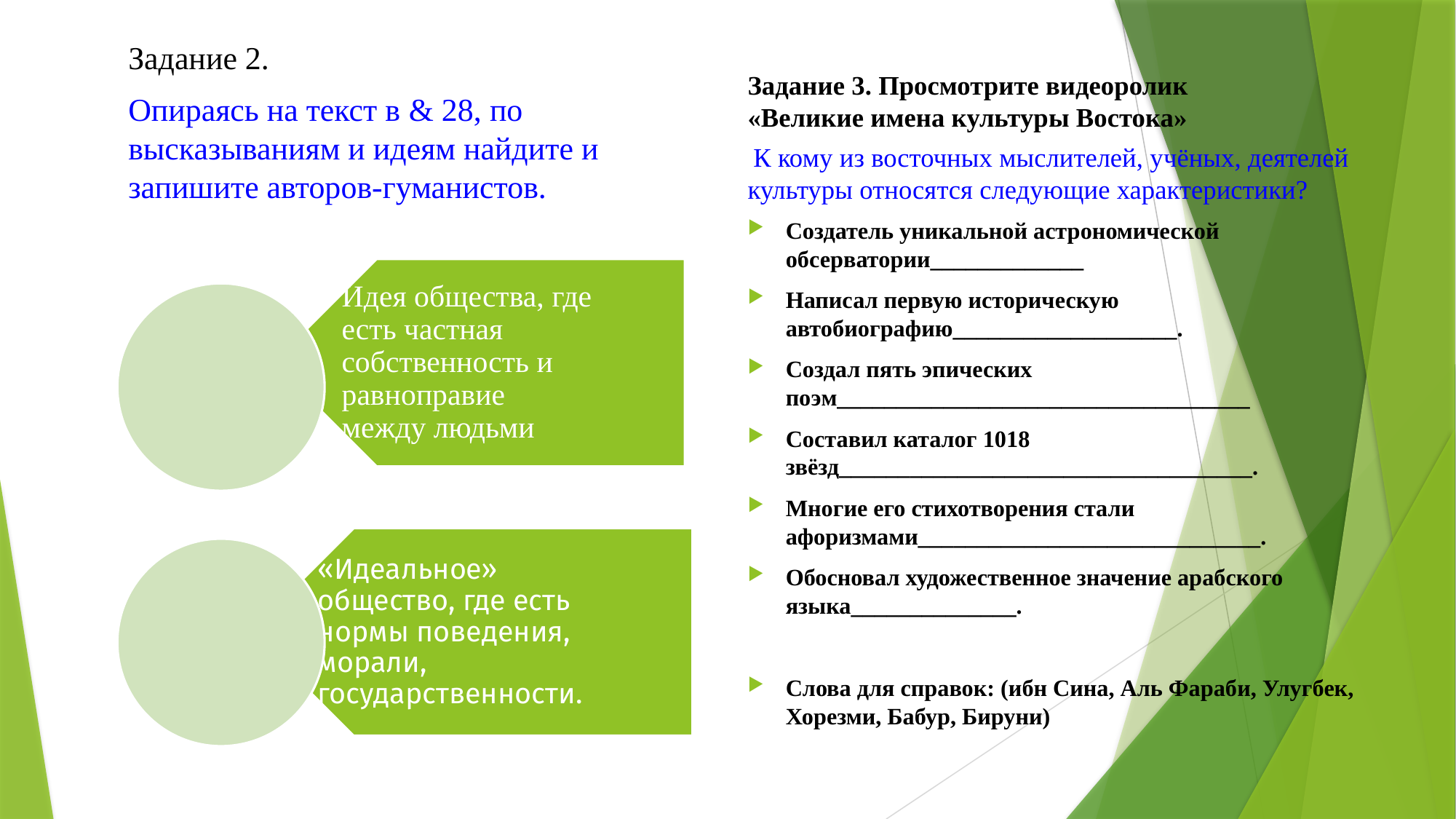

Задание 2.
Опираясь на текст в & 28, по высказываниям и идеям найдите и запишите авторов-гуманистов.
Задание 3. Просмотрите видеоролик
«Великие имена культуры Востока»
 К кому из восточных мыслителей, учёных, деятелей культуры относятся следующие характеристики?
Создатель уникальной астрономической обсерватории_____________
Написал первую историческую автобиографию___________________.
Создал пять эпических поэм___________________________________
Составил каталог 1018 звёзд___________________________________.
Многие его стихотворения стали афоризмами_____________________________.
Обосновал художественное значение арабского языка______________.

Слова для справок: (ибн Сина, Аль Фараби, Улугбек, Хорезми, Бабур, Бируни)

Идея общества, где есть частная собственность и равноправие между людьми
«Идеальное» общество, где есть нормы поведения, морали, государственности.